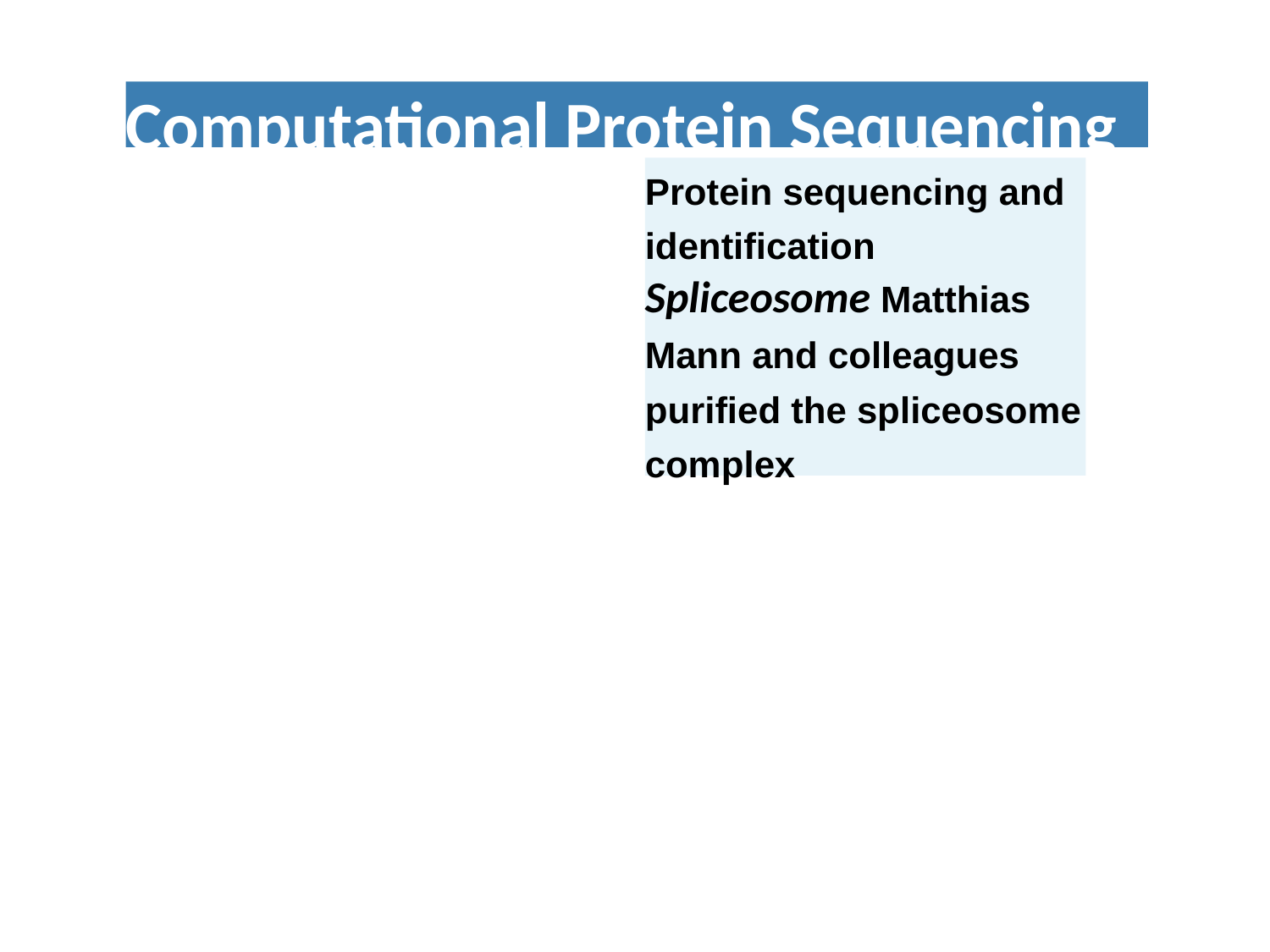

Computational Protein Sequencing
Protein sequencing and identification Spliceosome Matthias Mann and colleagues purified the spliceosome complex